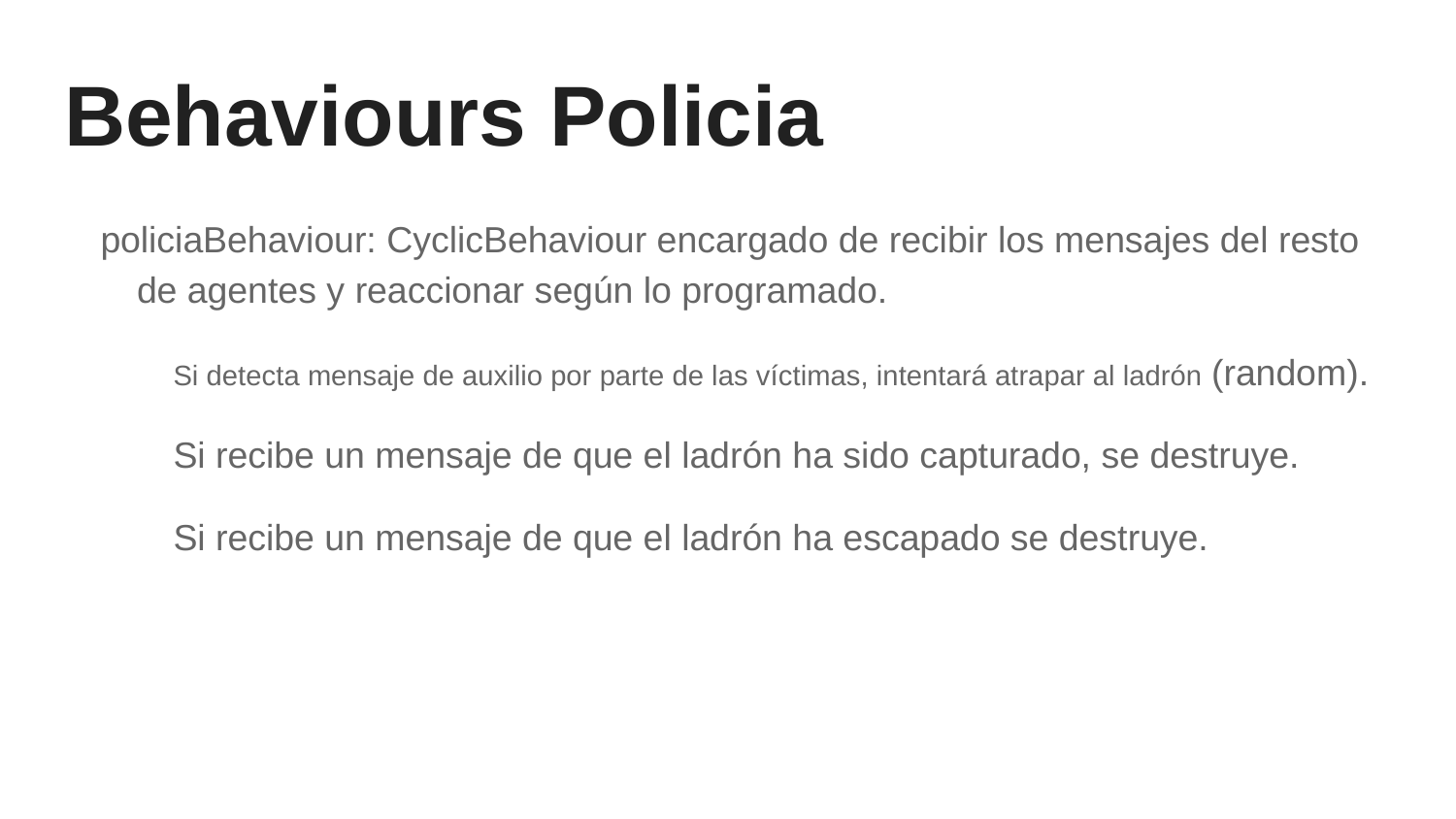

# Behaviours Policia
policiaBehaviour: CyclicBehaviour encargado de recibir los mensajes del resto de agentes y reaccionar según lo programado.
Si detecta mensaje de auxilio por parte de las víctimas, intentará atrapar al ladrón (random).
Si recibe un mensaje de que el ladrón ha sido capturado, se destruye.
Si recibe un mensaje de que el ladrón ha escapado se destruye.